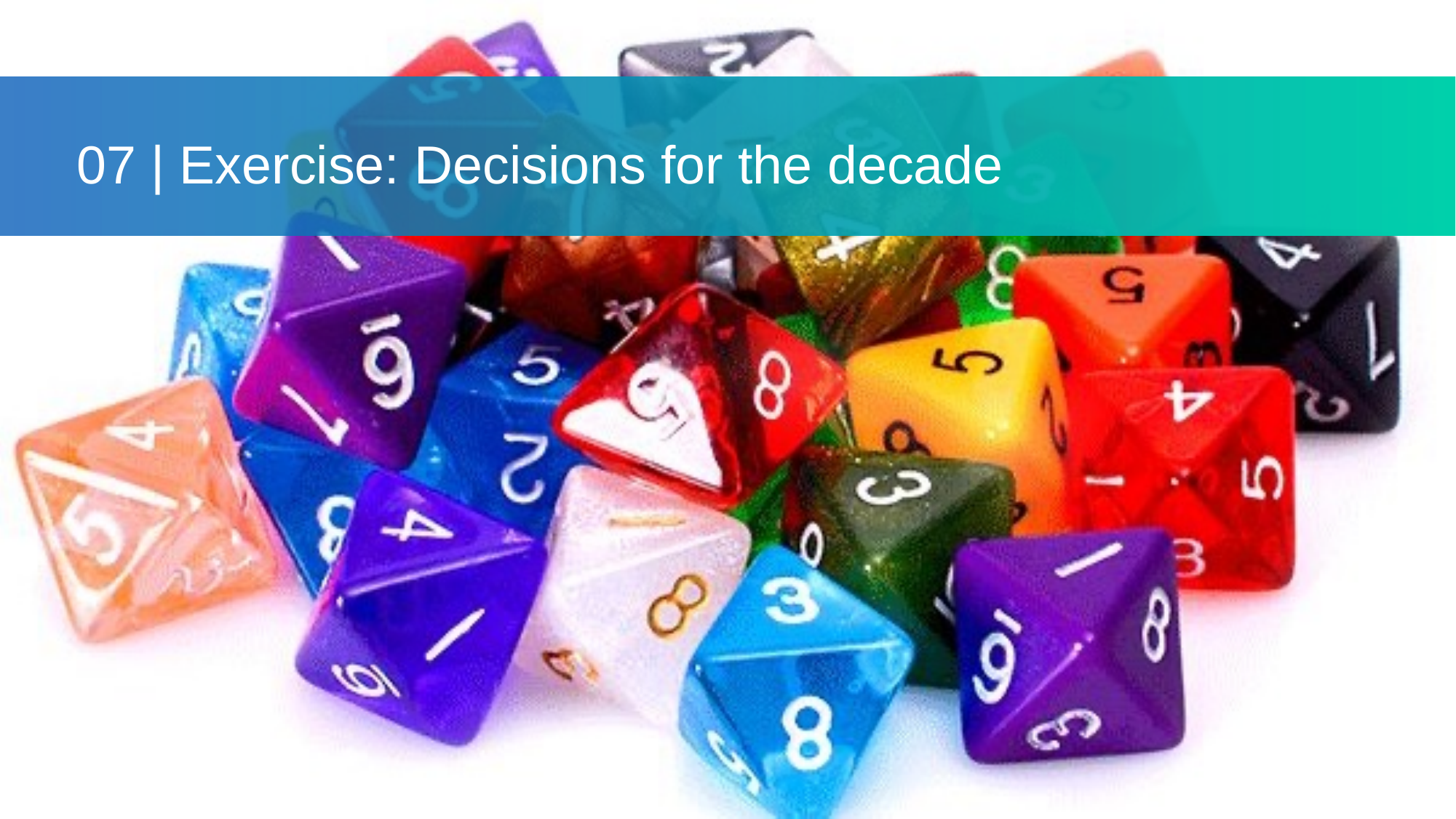

07 | Exercise: Decisions for the decade